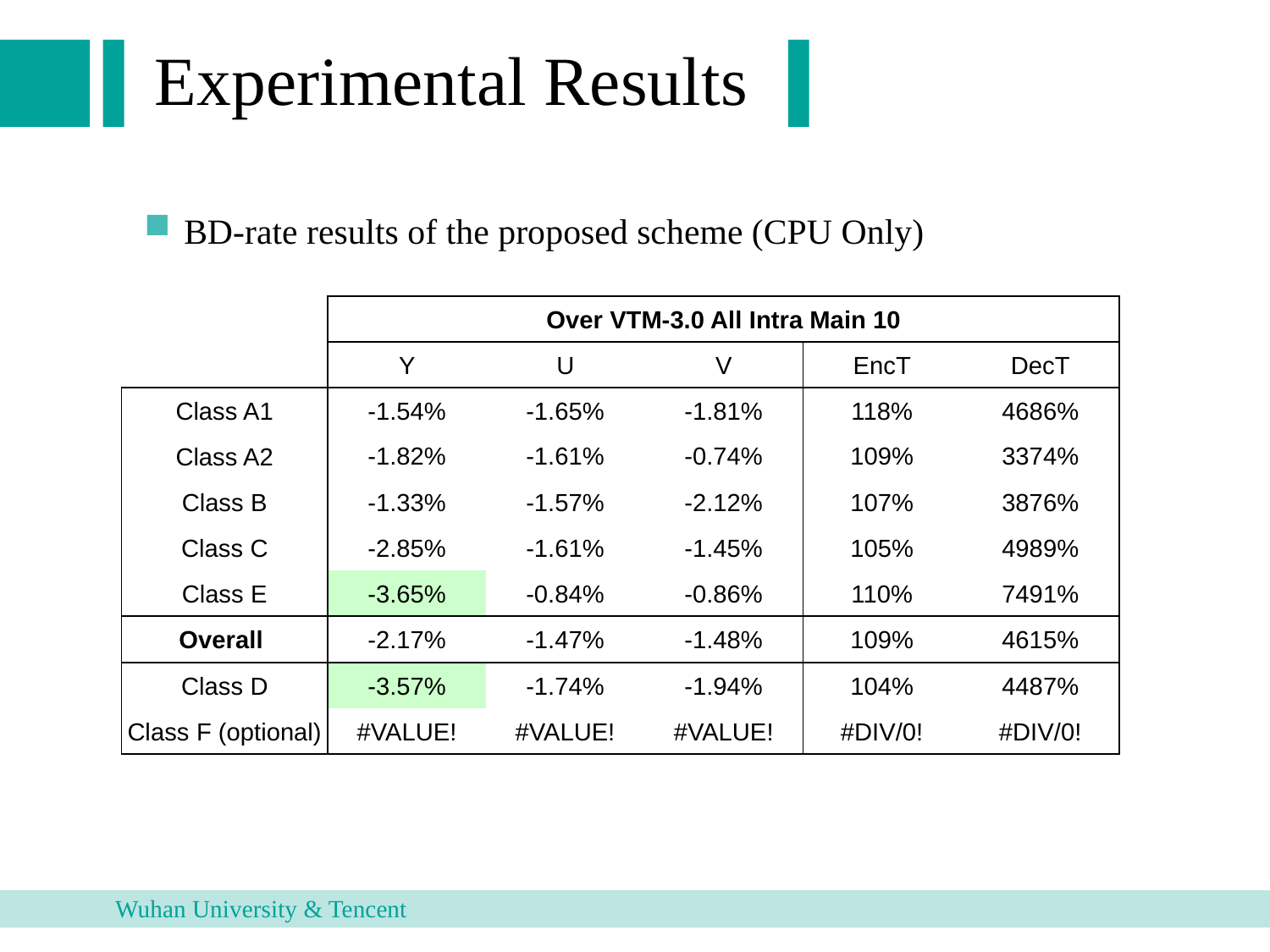

Experimental Results
BD-rate results of the proposed scheme (CPU Only)
|  | Over VTM-3.0 All Intra Main 10 |  |  |  |  |
| --- | --- | --- | --- | --- | --- |
|  | Y | U | V | EncT | DecT |
| Class A1 | -1.54% | -1.65% | -1.81% | 118% | 4686% |
| Class A2 | -1.82% | -1.61% | -0.74% | 109% | 3374% |
| Class B | -1.33% | -1.57% | -2.12% | 107% | 3876% |
| Class C | -2.85% | -1.61% | -1.45% | 105% | 4989% |
| Class E | -3.65% | -0.84% | -0.86% | 110% | 7491% |
| Overall | -2.17% | -1.47% | -1.48% | 109% | 4615% |
| Class D | -3.57% | -1.74% | -1.94% | 104% | 4487% |
| Class F (optional) | #VALUE! | #VALUE! | #VALUE! | #DIV/0! | #DIV/0! |